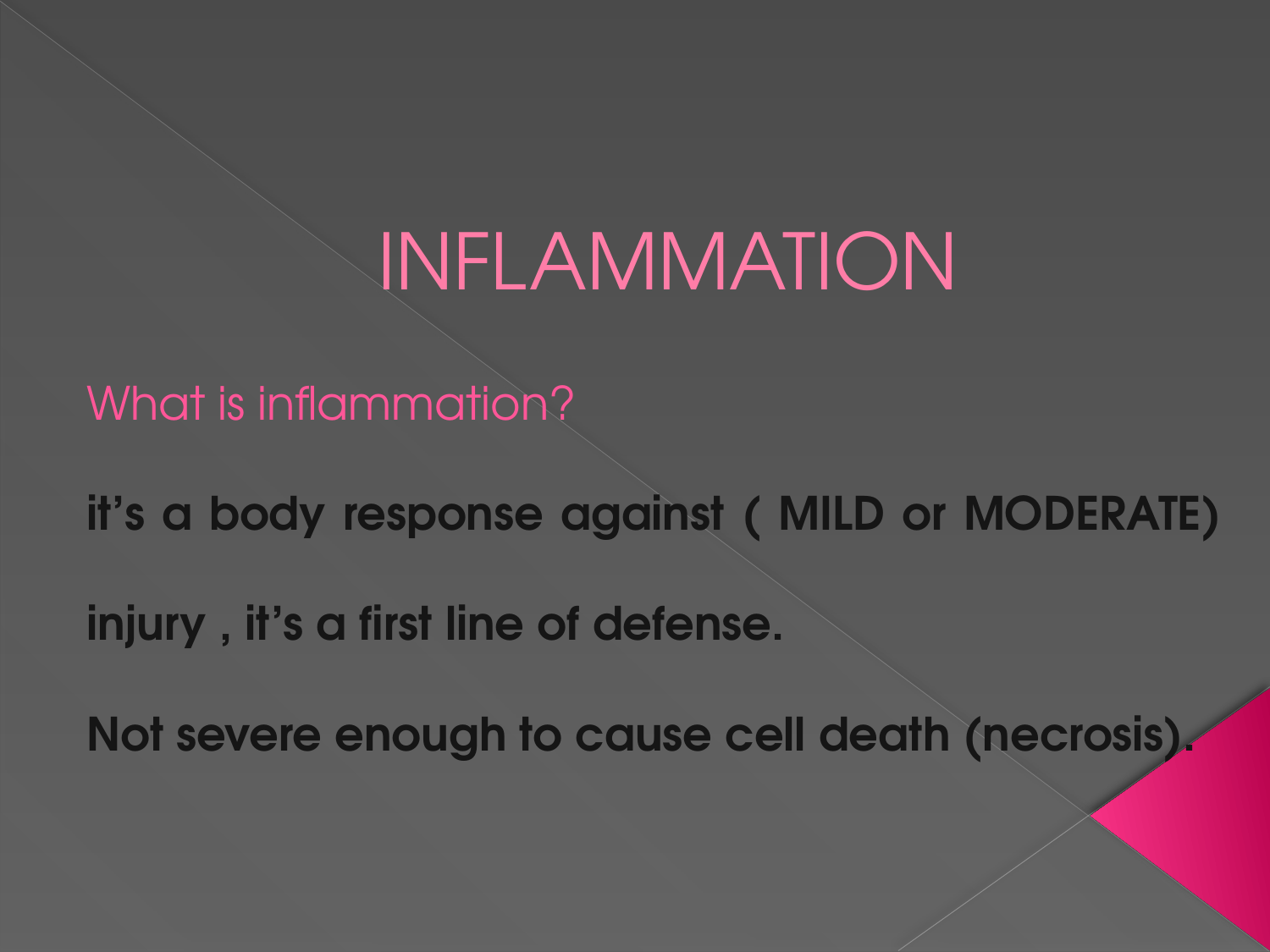

# INFLAMMATION
What is inflammation?
it’s a body response against ( MILD or MODERATE) injury , it’s a first line of defense.
Not severe enough to cause cell death (necrosis).